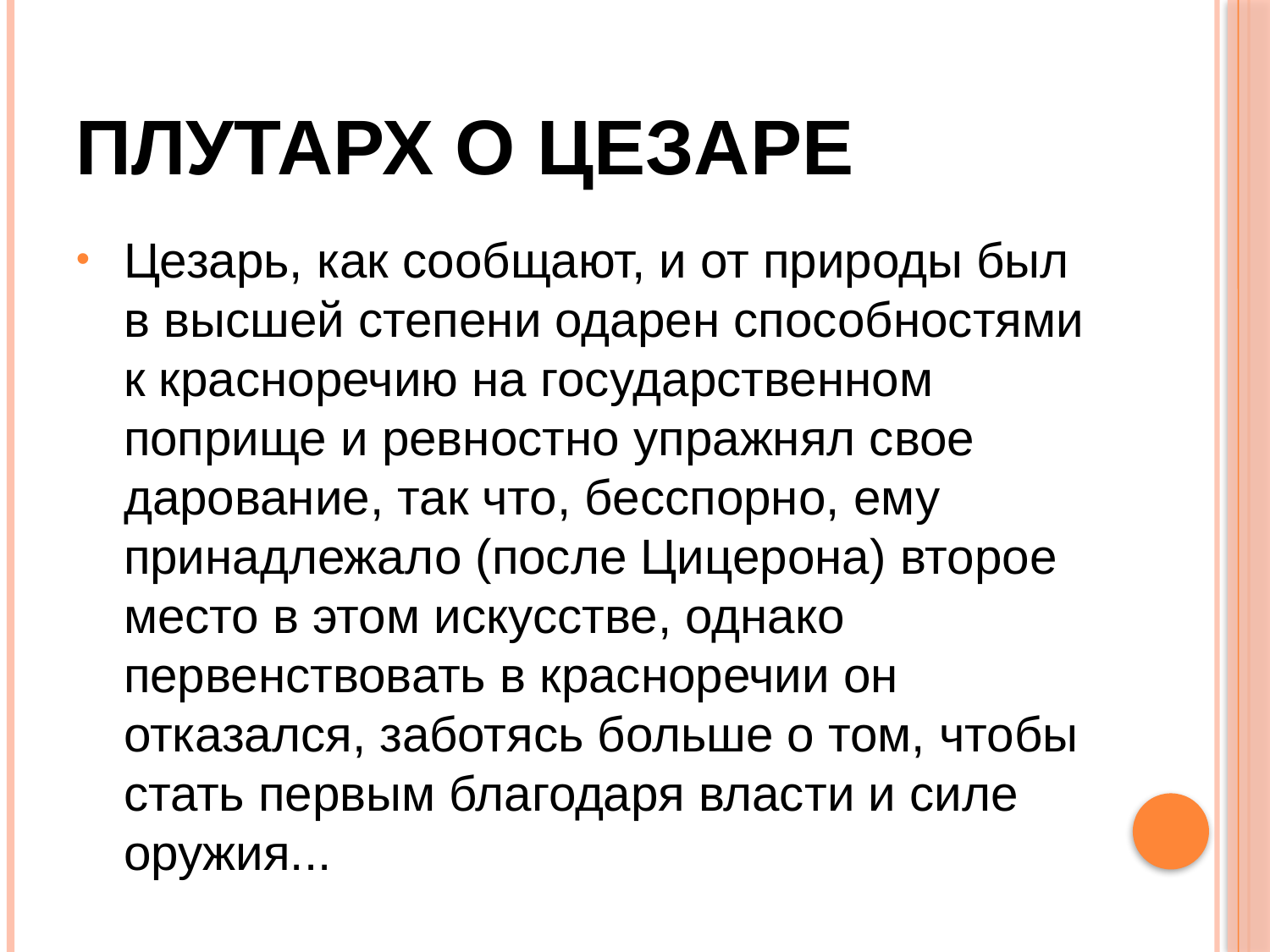

# Плутарх о Цезаре
Цезарь, как сообщают, и от природы был в высшей степени одарен способностями к красноречию на государственном поприще и ревностно упражнял свое дарование, так что, бесспорно, ему принадлежало (после Цицерона) второе место в этом искусстве, однако первенствовать в красноречии он отказался, заботясь больше о том, чтобы стать первым благодаря власти и силе оружия...